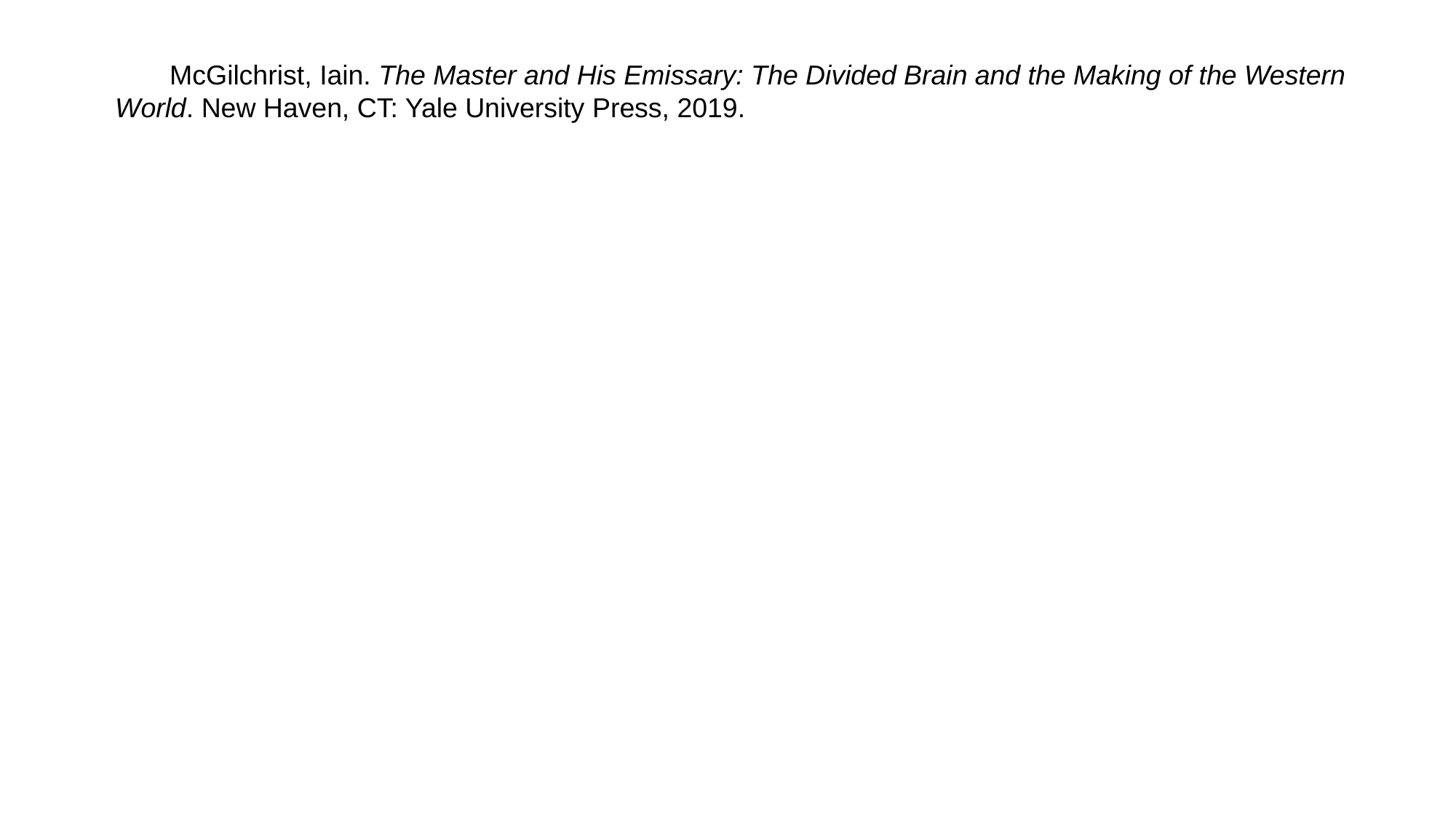

McGilchrist, Iain. The Master and His Emissary: The Divided Brain and the Making of the Western World. New Haven, CT: Yale University Press, 2019.